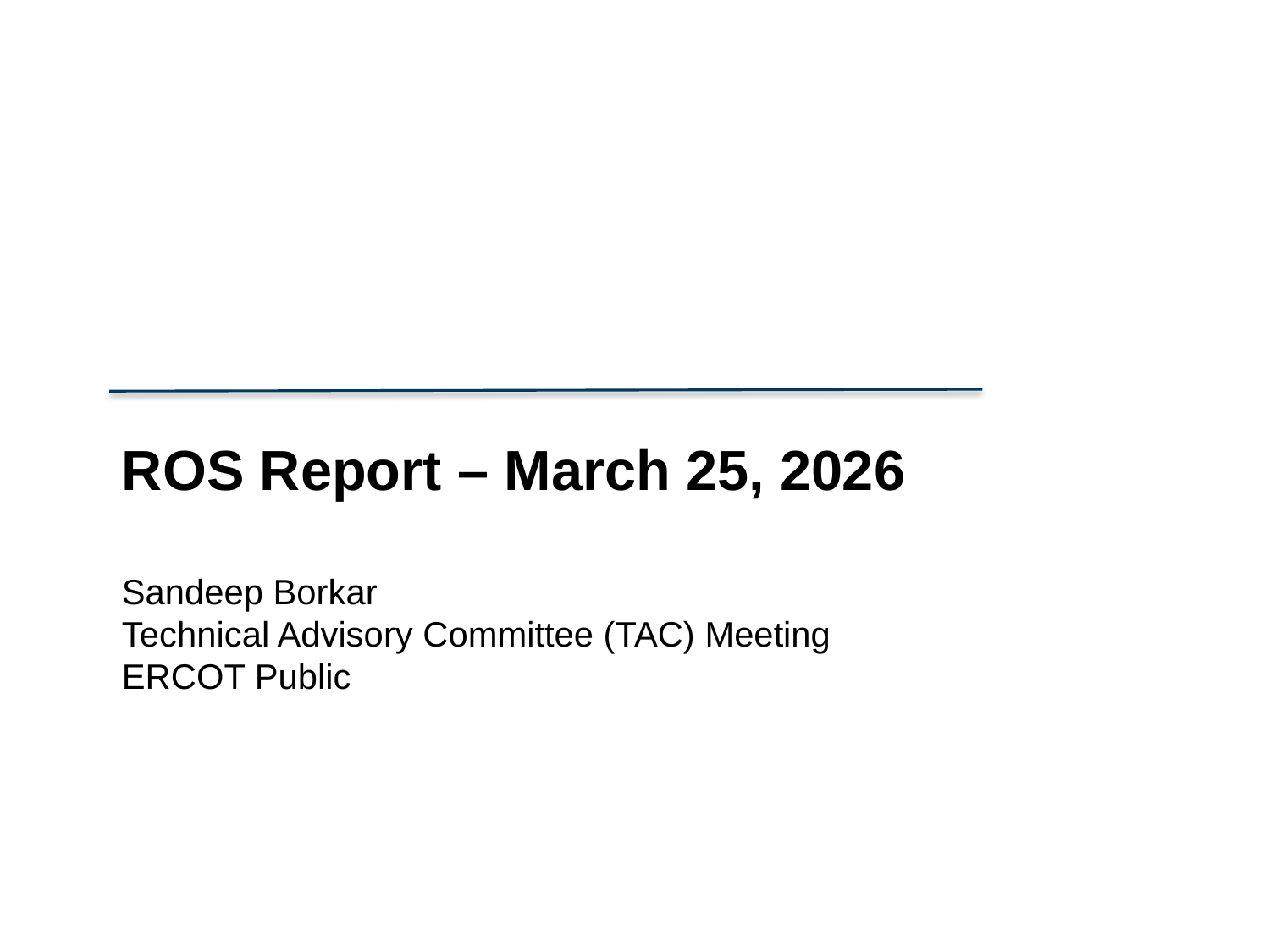

ROS Report – March 25, 2026

Sandeep Borkar
Technical Advisory Committee (TAC) Meeting
ERCOT Public